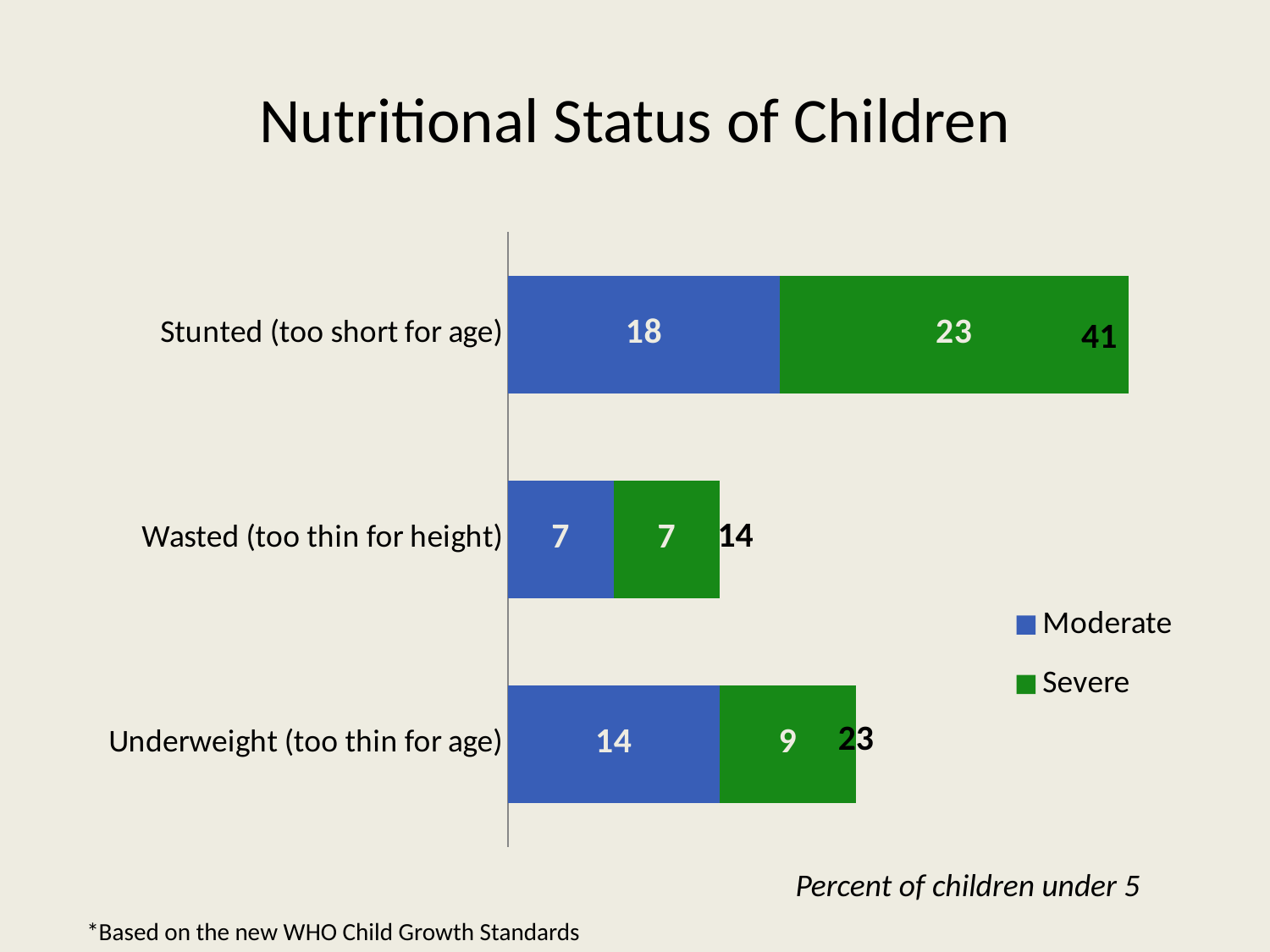

# Nutritional Status of Children

### Chart

| Category | Moderate | Severe |
|---|---|---|
| Underweight (too thin for age) | 14.0 | 9.0 |
| Wasted (too thin for height) | 7.0 | 7.0 |
| Stunted (too short for age) | 18.0 | 23.0 |
41
14
23
Percent of children under 5
*Based on the new WHO Child Growth Standards